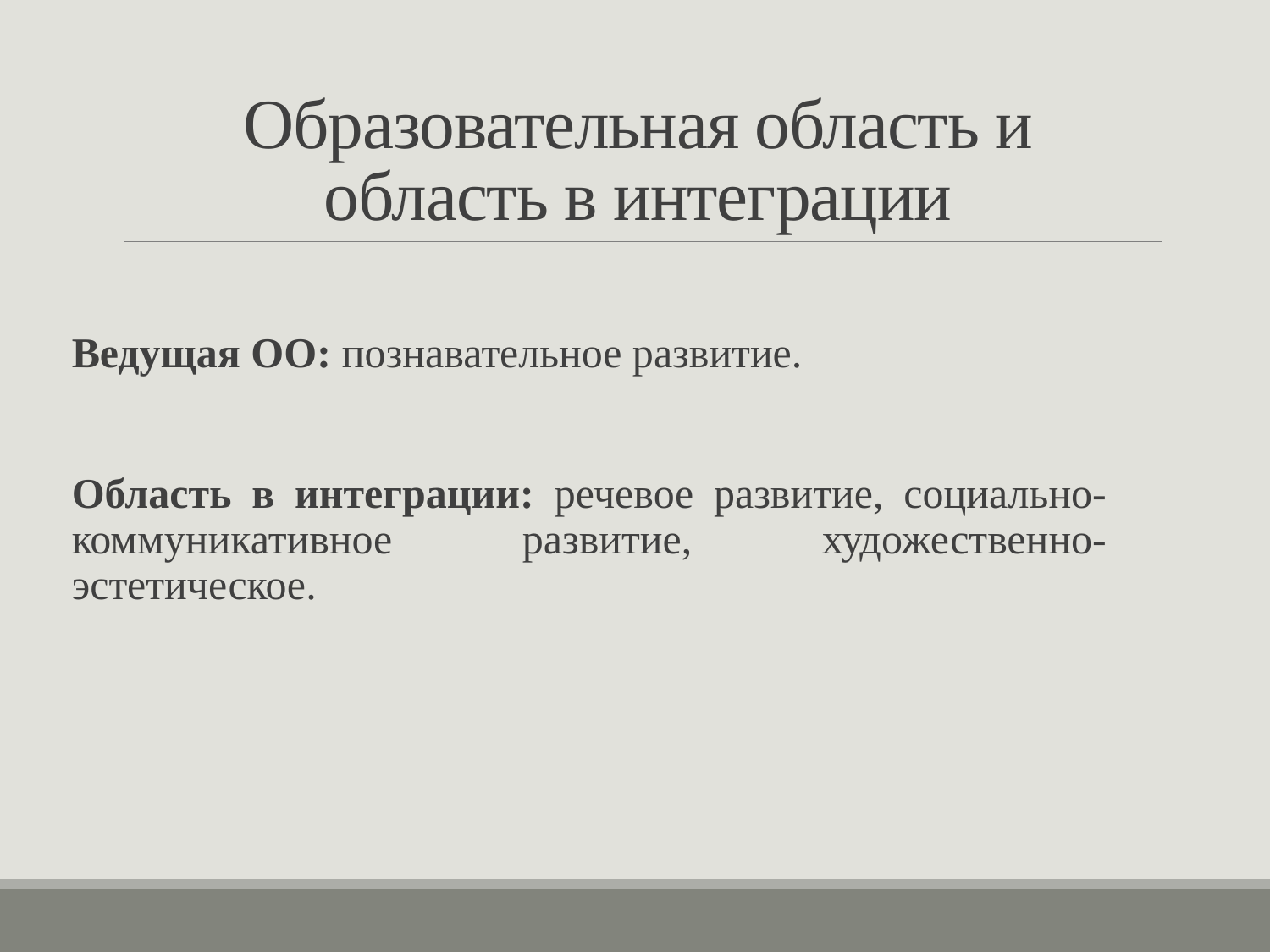

# Образовательная область и область в интеграции
Ведущая ОО: познавательное развитие.

Область в интеграции: речевое развитие, социально-коммуникативное развитие, художественно-эстетическое.